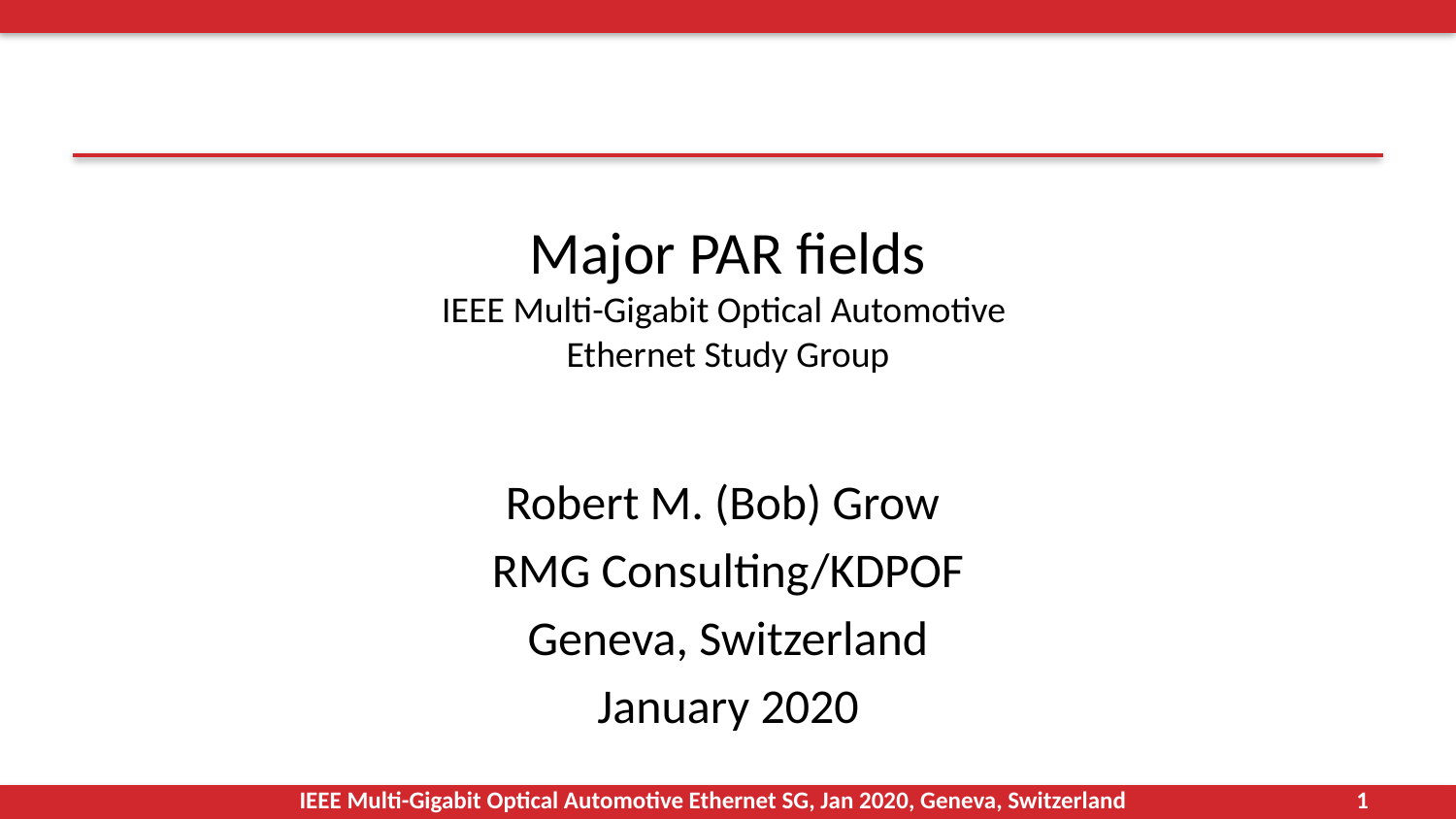

# Major PAR fields IEEE Multi-Gigabit Optical Automotive Ethernet Study Group
Robert M. (Bob) Grow
RMG Consulting/KDPOF
Geneva, Switzerland
January 2020
IEEE Multi-Gigabit Optical Automotive Ethernet SG, Jan 2020, Geneva, Switzerland
1